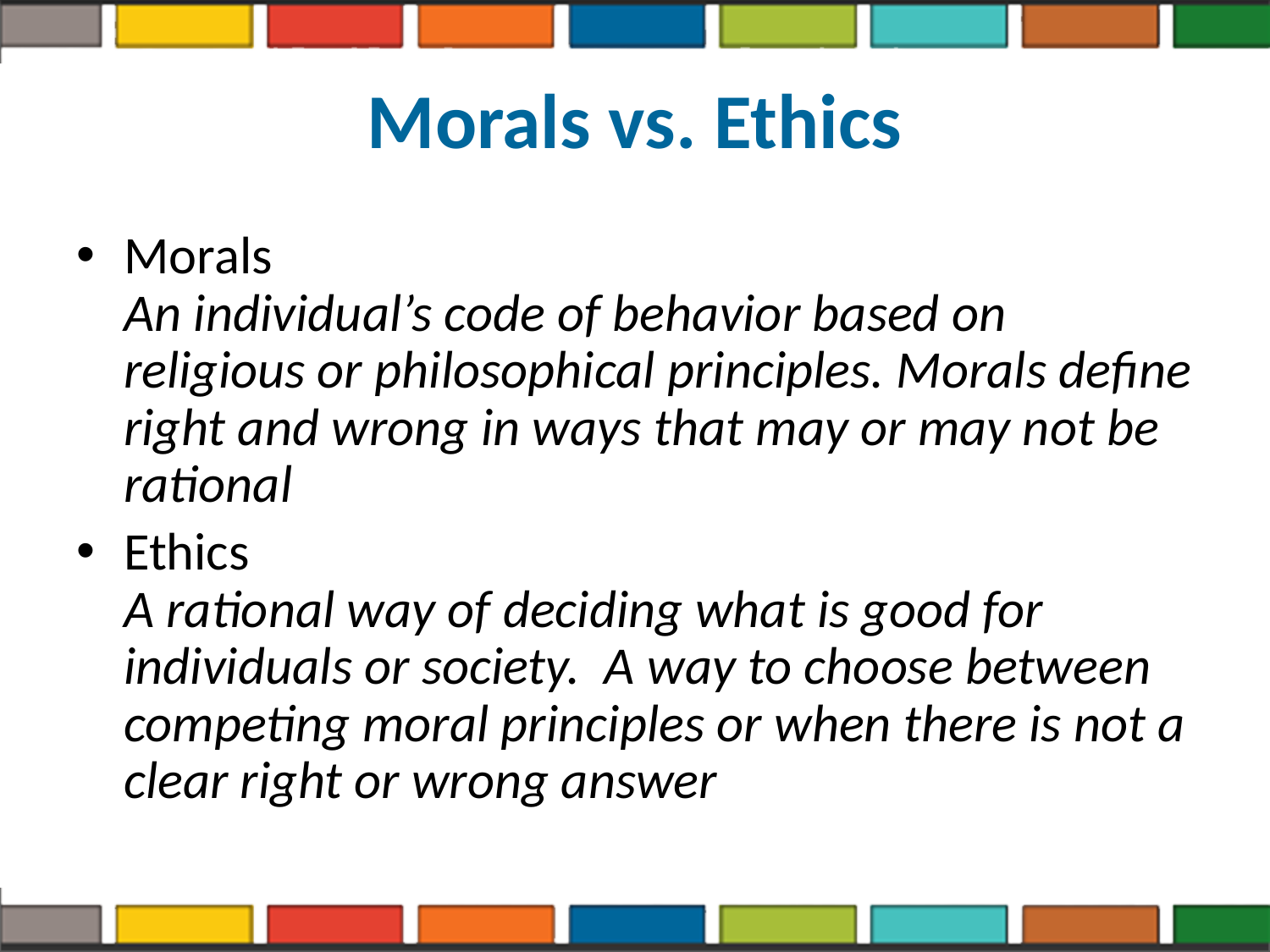

# Morals vs. Ethics
Morals
An individual’s code of behavior based on religious or philosophical principles. Morals define right and wrong in ways that may or may not be rational
Ethics
A rational way of deciding what is good for individuals or society.  A way to choose between competing moral principles or when there is not a clear right or wrong answer